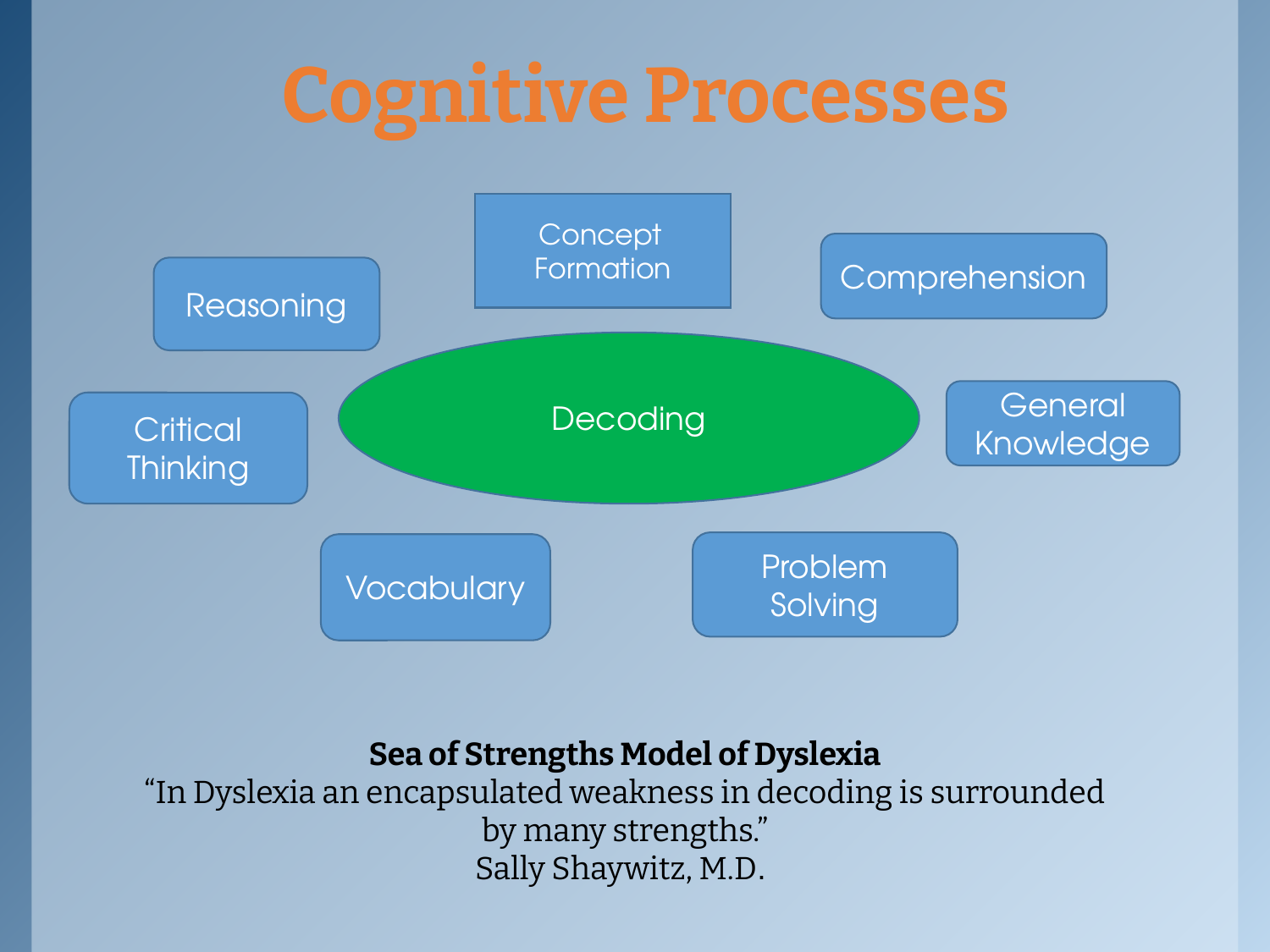

# Cognitive Processes
      Concept Formation
Comprehension
Reasoning
Decoding
General Knowledge
Critical Thinking
Problem Solving
Vocabulary
Sea of Strengths Model of Dyslexia
“In Dyslexia an encapsulated weakness in decoding is surrounded by many strengths.”
Sally Shaywitz, M.D.